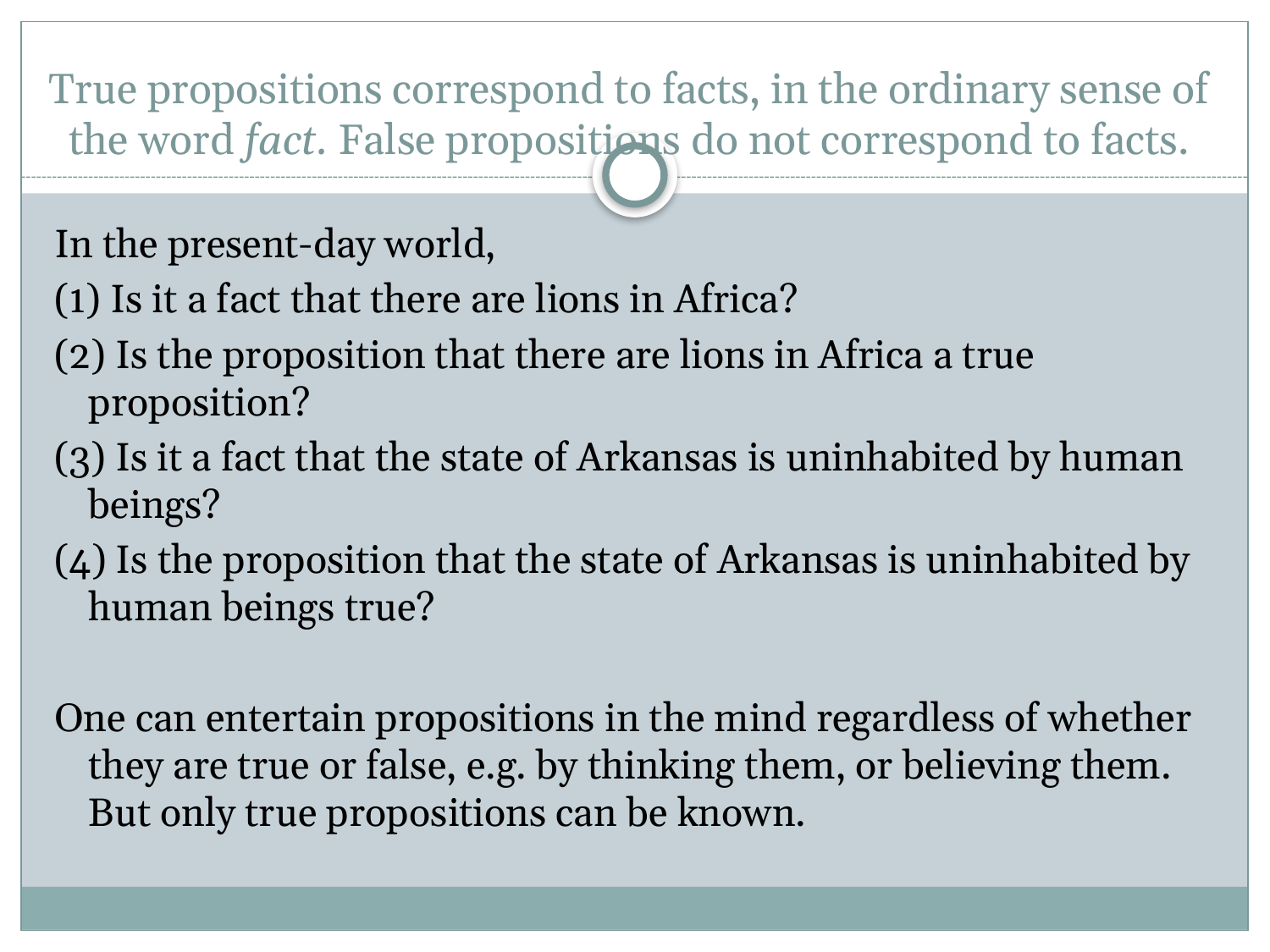

# True propositions correspond to facts, in the ordinary sense of the word fact. False propositions do not correspond to facts.
In the present-day world,
(1) Is it a fact that there are lions in Africa?
(2) Is the proposition that there are lions in Africa a true proposition?
(3) Is it a fact that the state of Arkansas is uninhabited by human beings?
(4) Is the proposition that the state of Arkansas is uninhabited by human beings true?

One can entertain propositions in the mind regardless of whether they are true or false, e.g. by thinking them, or believing them. But only true propositions can be known.